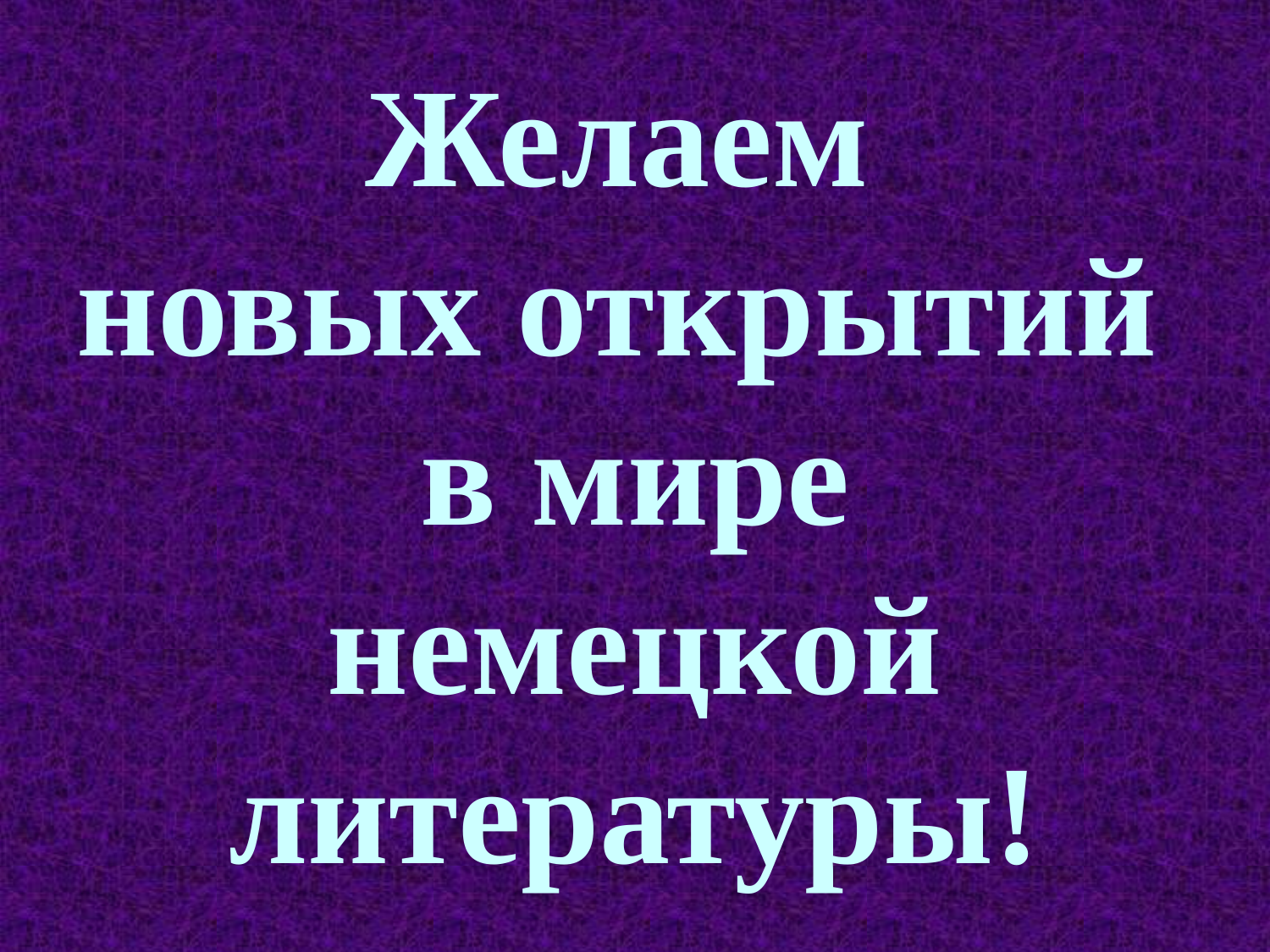

# Желаем новых открытий в мире немецкой литературы!